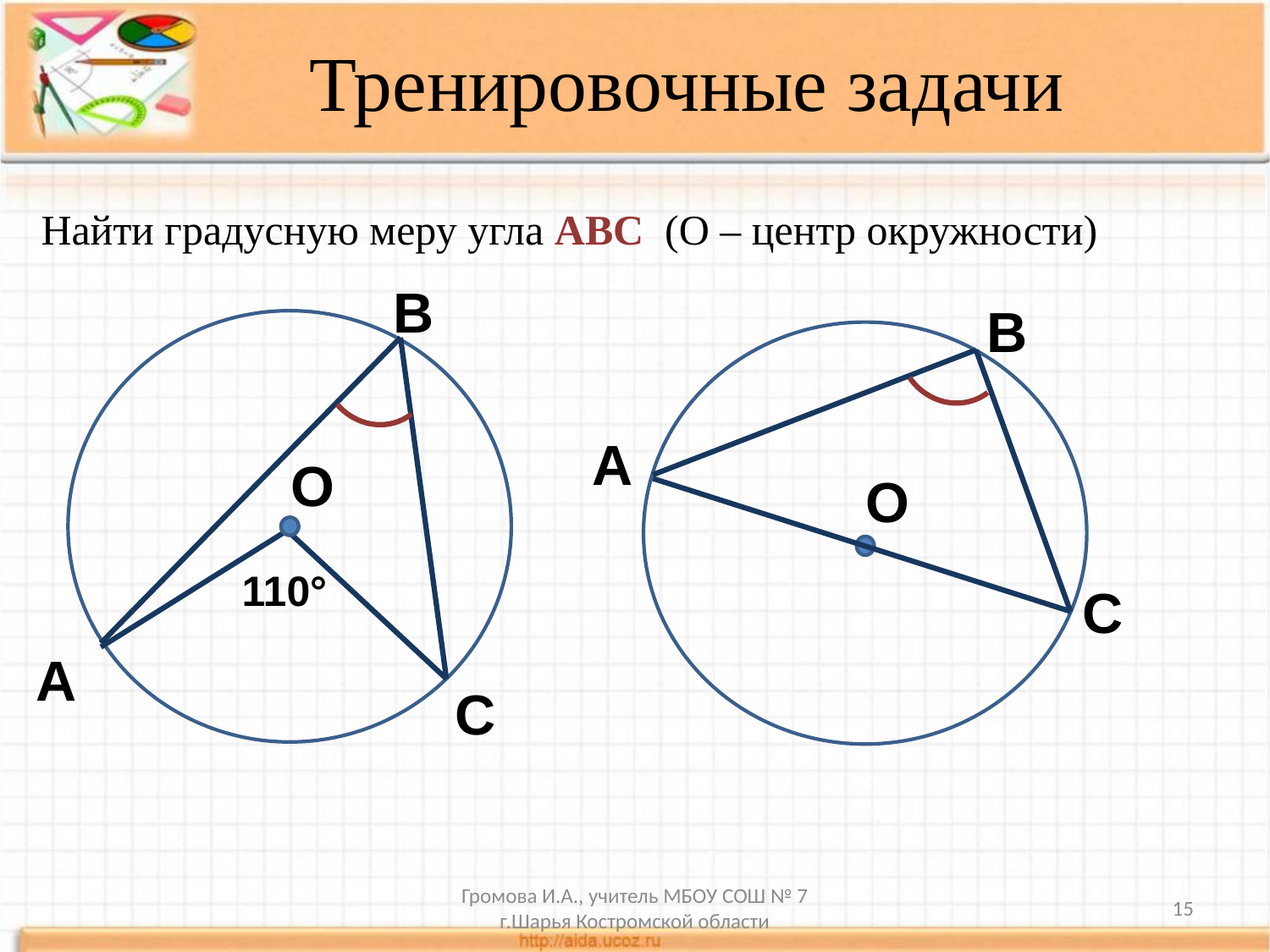

Тренировочные задачи
Найти градусную меру угла АВС  (О – центр окружности)
В

О

А
С

В

А
О

С

110°
Громова И.А., учитель МБОУ СОШ № 7 г.Шарья Костромской области
15